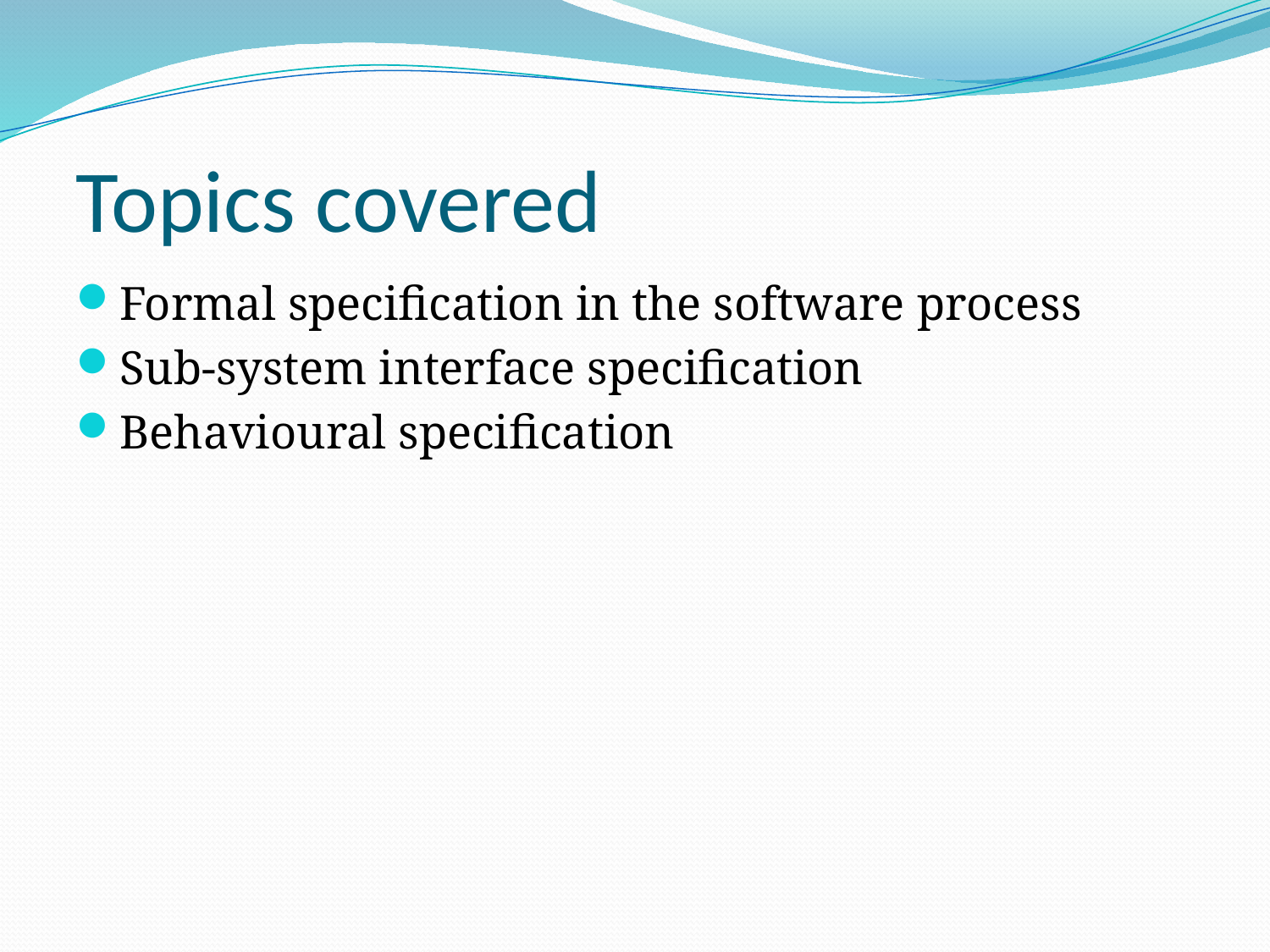

# Topics covered
Formal specification in the software process
Sub-system interface specification
Behavioural specification